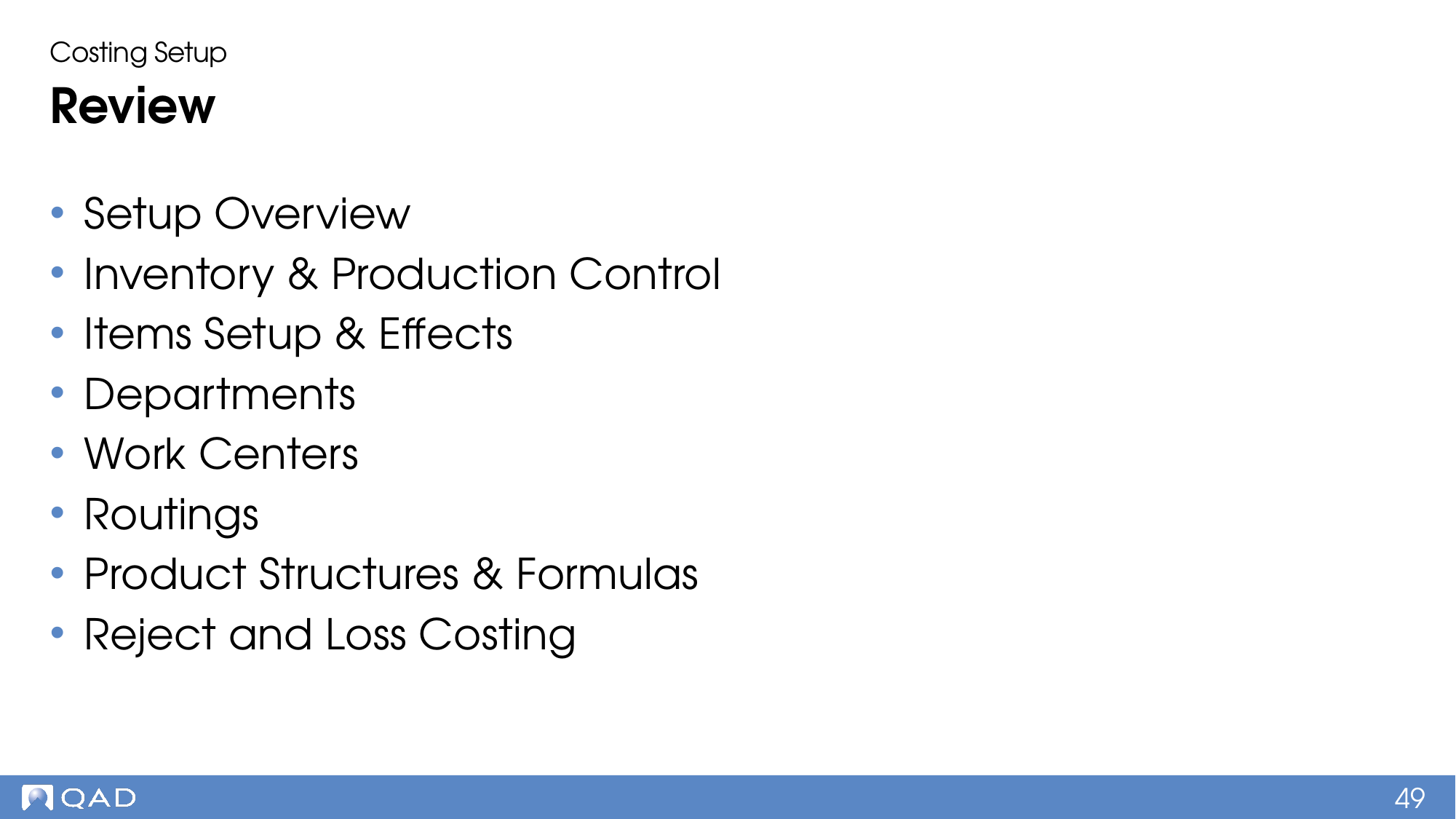

Costing Setup
# Review
Setup Overview
Inventory & Production Control
Items Setup & Effects
Departments
Work Centers
Routings
Product Structures & Formulas
Reject and Loss Costing
49